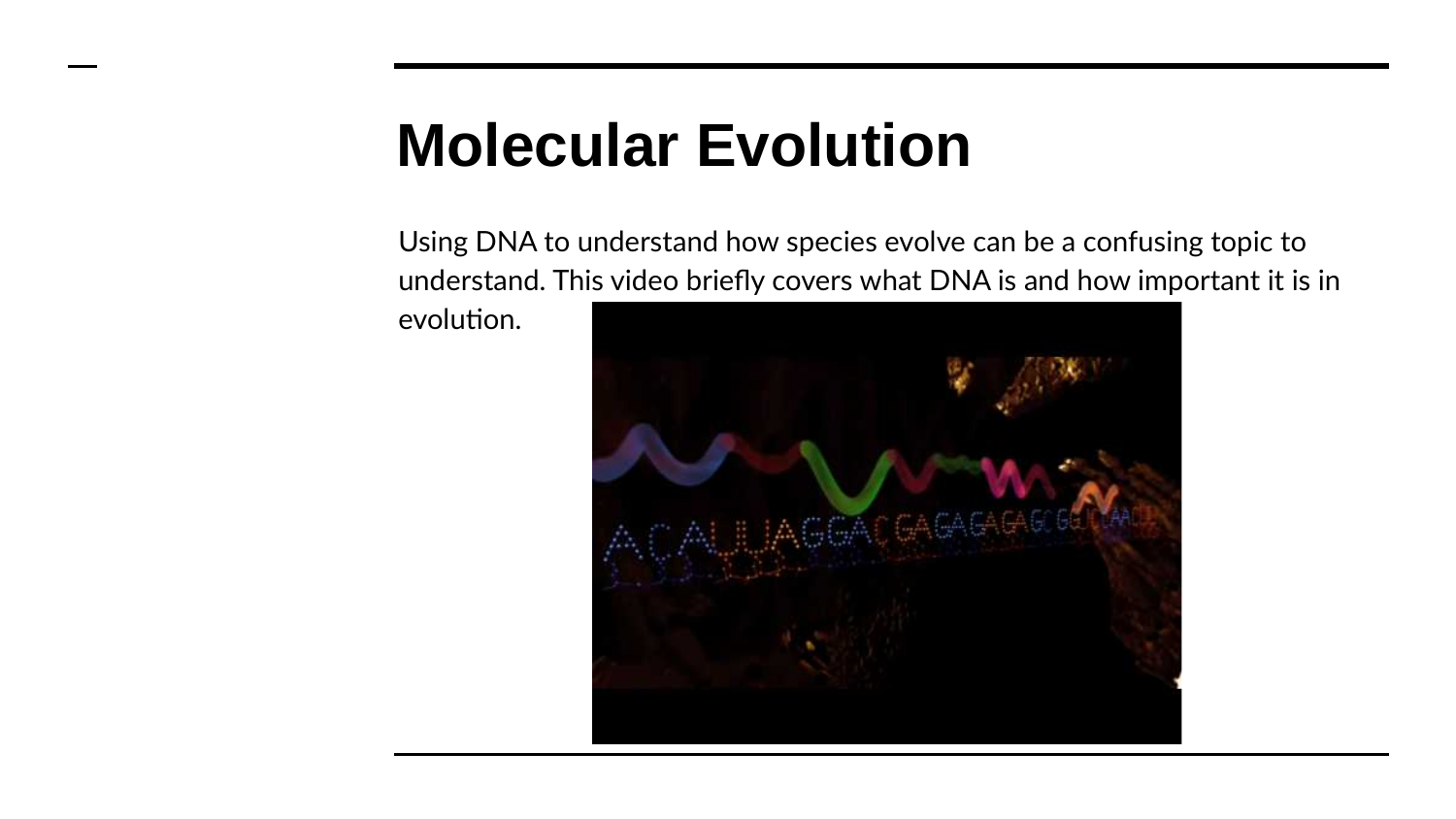

# Molecular Evolution
Using DNA to understand how species evolve can be a confusing topic to understand. This video briefly covers what DNA is and how important it is in evolution.